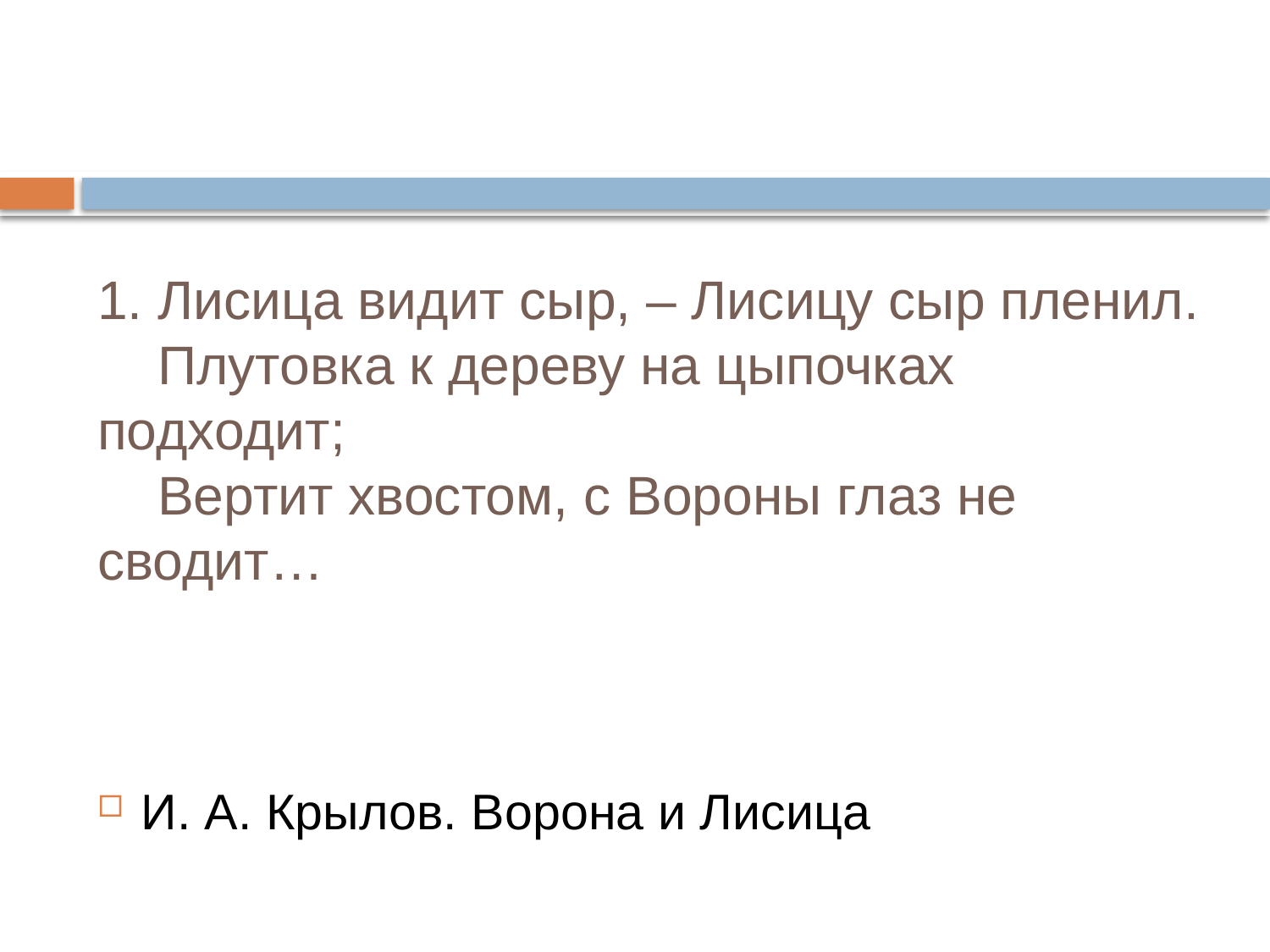

# 1. Лисица видит сыр, – Лисицу сыр пленил. Плутовка к дереву на цыпочках подходит; Вертит хвостом, с Вороны глаз не сводит…
И. А. Крылов. Ворона и Лисица